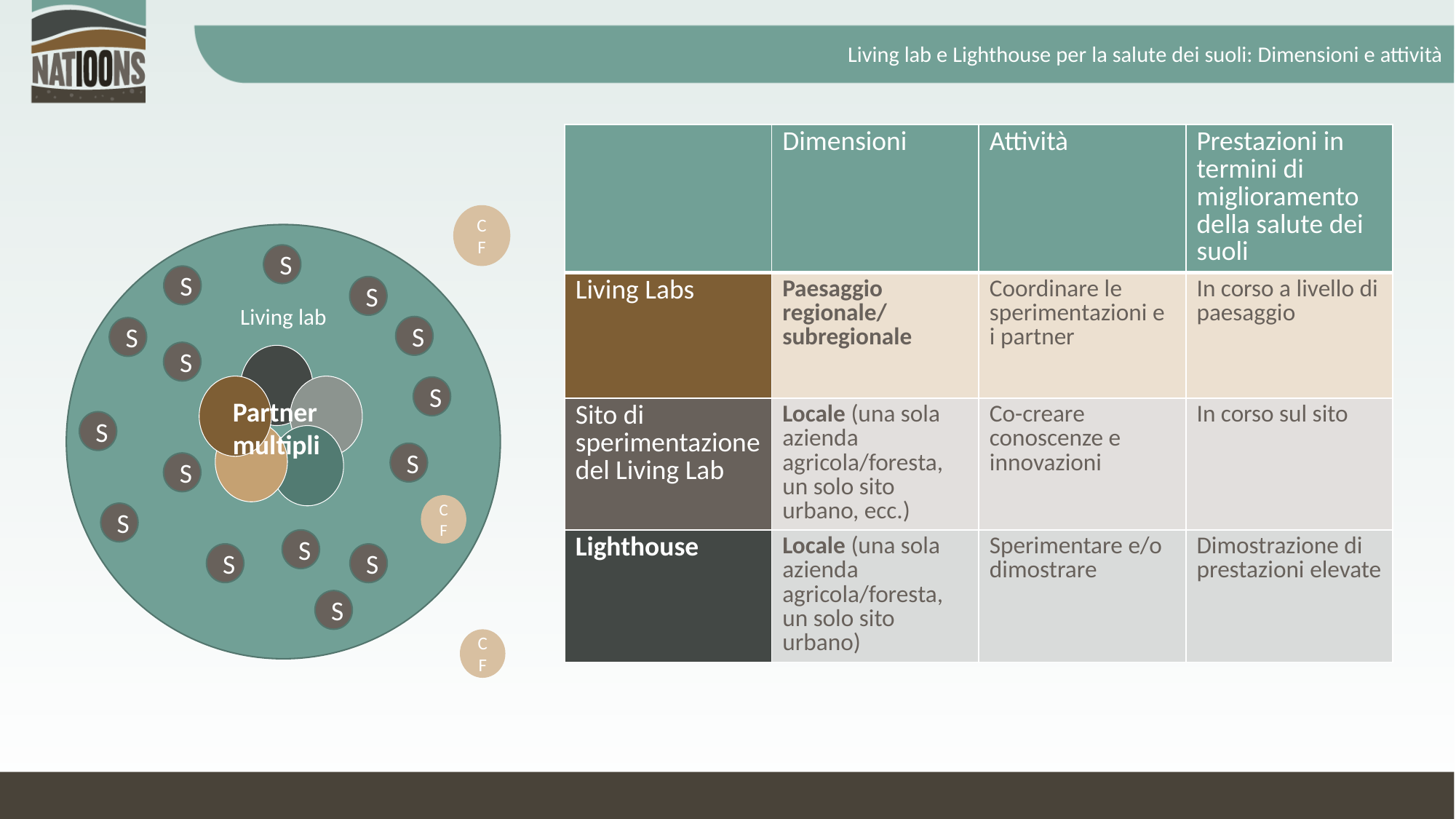

# Living lab e Lighthouse per la salute dei suoli: Dimensioni e attività
|  | Dimensioni | Attività | Prestazioni in termini di miglioramento della salute dei suoli |
| --- | --- | --- | --- |
| Living Labs | Paesaggio regionale/ subregionale | Coordinare le sperimentazioni e i partner | In corso a livello di paesaggio |
| Sito di sperimentazione del Living Lab | Locale (una sola azienda agricola/foresta, un solo sito urbano, ecc.) | Co-creare conoscenze e innovazioni | In corso sul sito |
| Lighthouse | Locale (una sola azienda agricola/foresta, un solo sito urbano) | Sperimentare e/o dimostrare | Dimostrazione di prestazioni elevate |
C
F

S
S
S
Living lab
S
S
S

S
Partner multipli
S

S
S
CF
S
S
S
S
S
CF